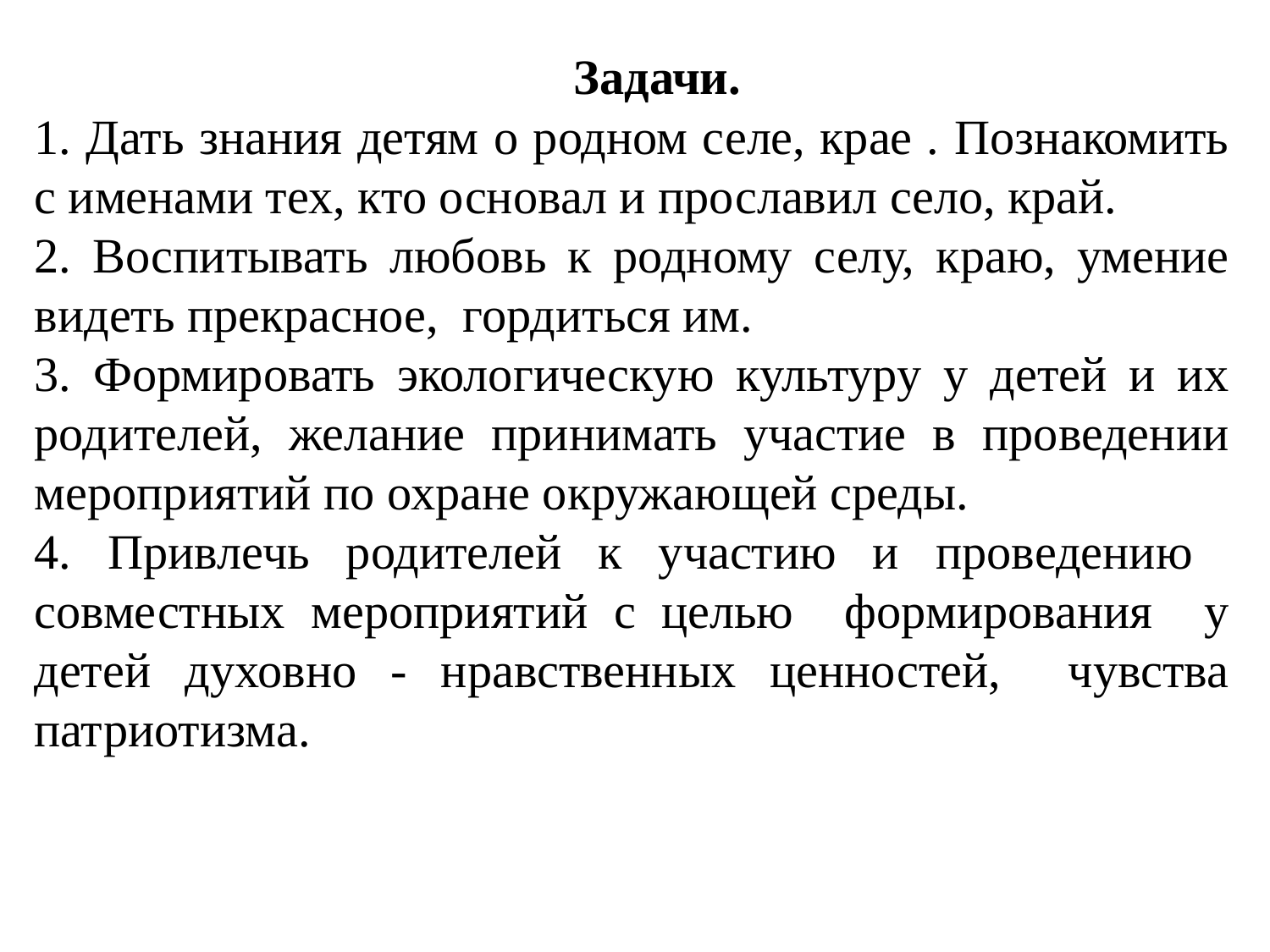

Задачи.
1. Дать знания детям о родном селе, крае . Познакомить с именами тех, кто основал и прославил село, край.
2. Воспитывать любовь к родному селу, краю, умение видеть прекрасное,  гордиться им.
3. Формировать экологическую культуру у детей и их родителей, желание принимать участие в проведении мероприятий по охране окружающей среды.
4. Привлечь родителей к участию и проведению  совместных мероприятий с целью  формирования  у детей духовно - нравственных ценностей,  чувства патриотизма.